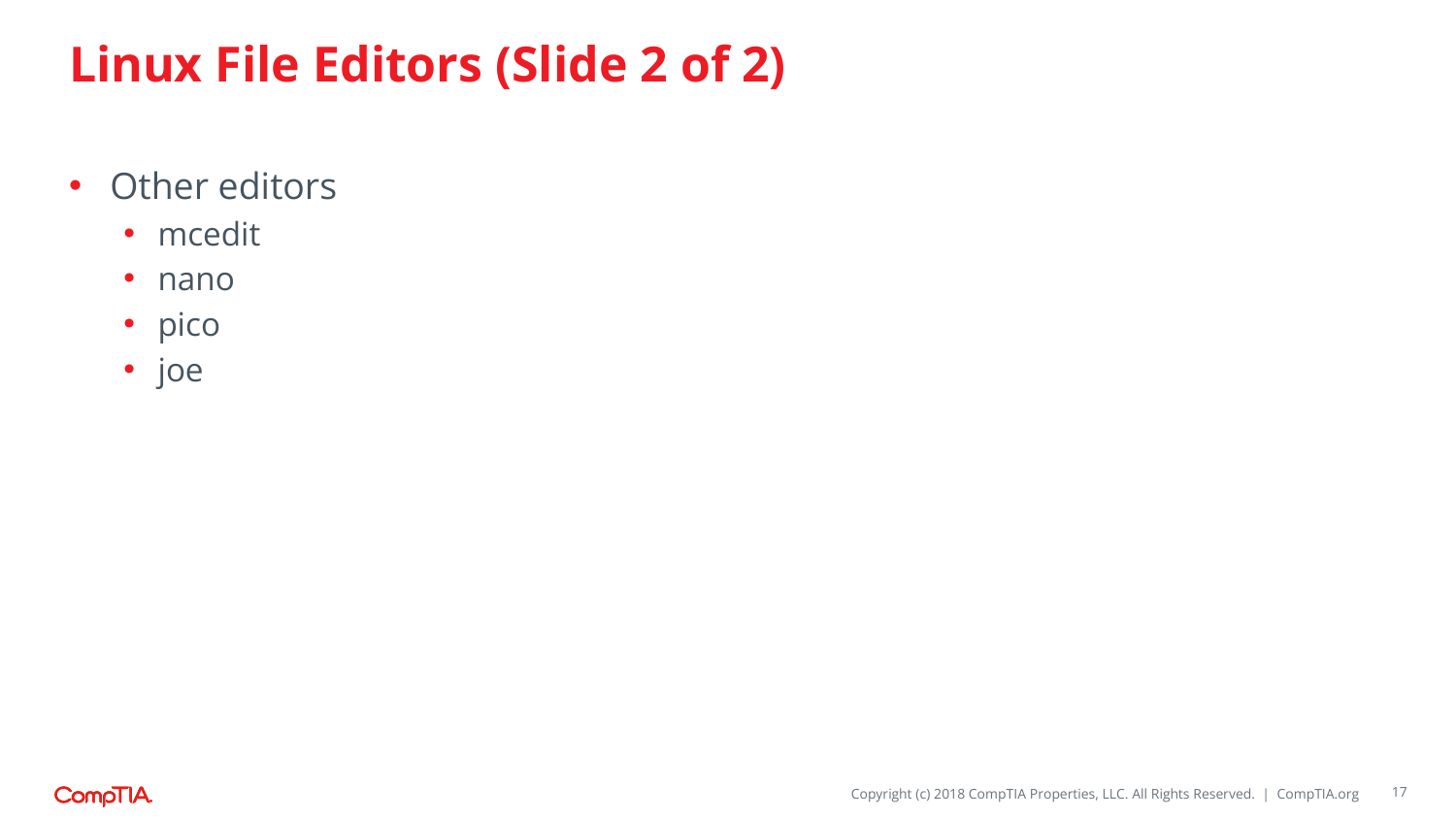

# Linux File Editors (Slide 2 of 2)
Other editors
mcedit
nano
pico
joe
17